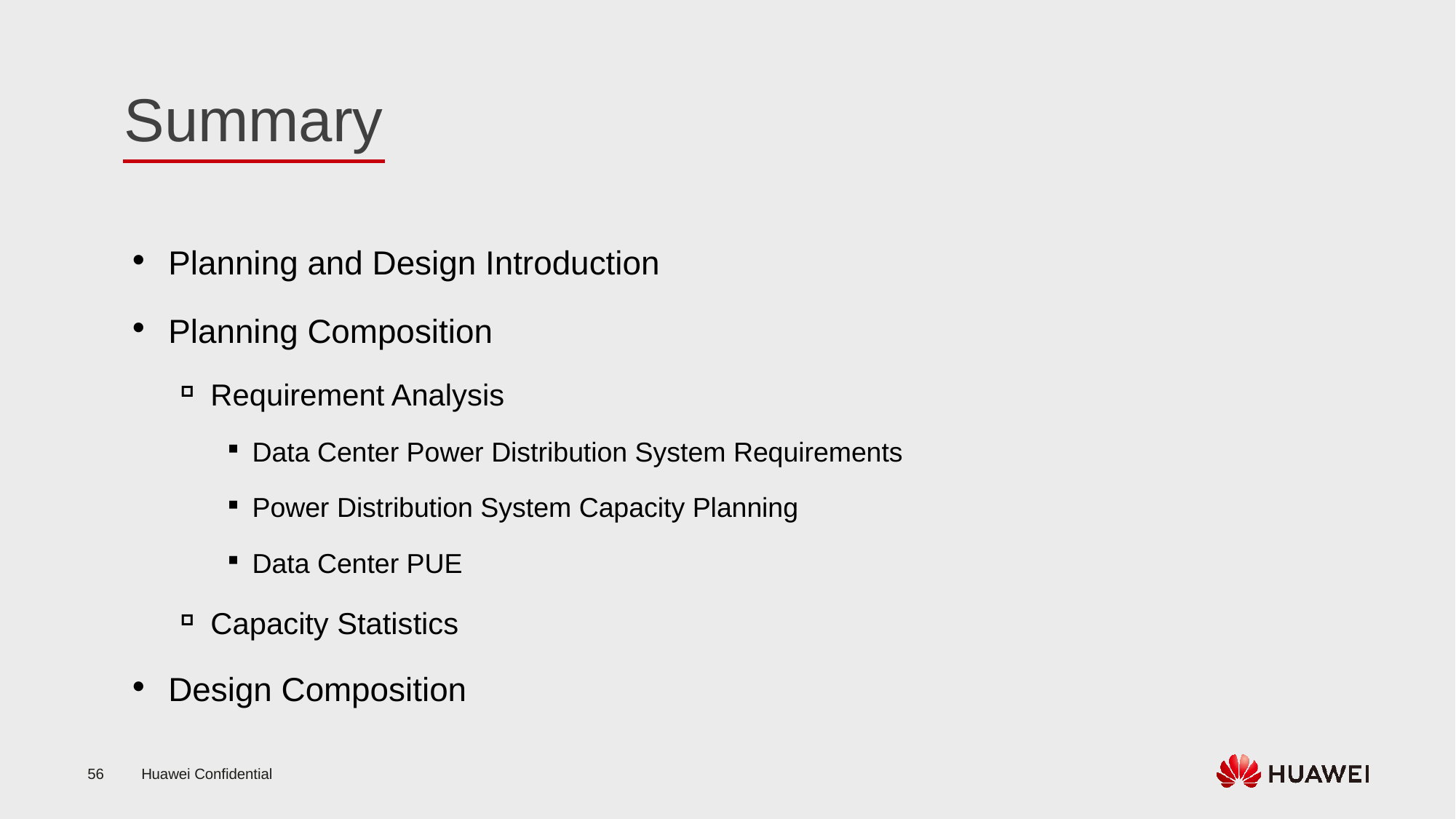

Planning and Design Introduction
Planning Composition
Requirement Analysis
Data Center Power Distribution System Requirements
Power Distribution System Capacity Planning
Data Center PUE
Capacity Statistics
Design Composition